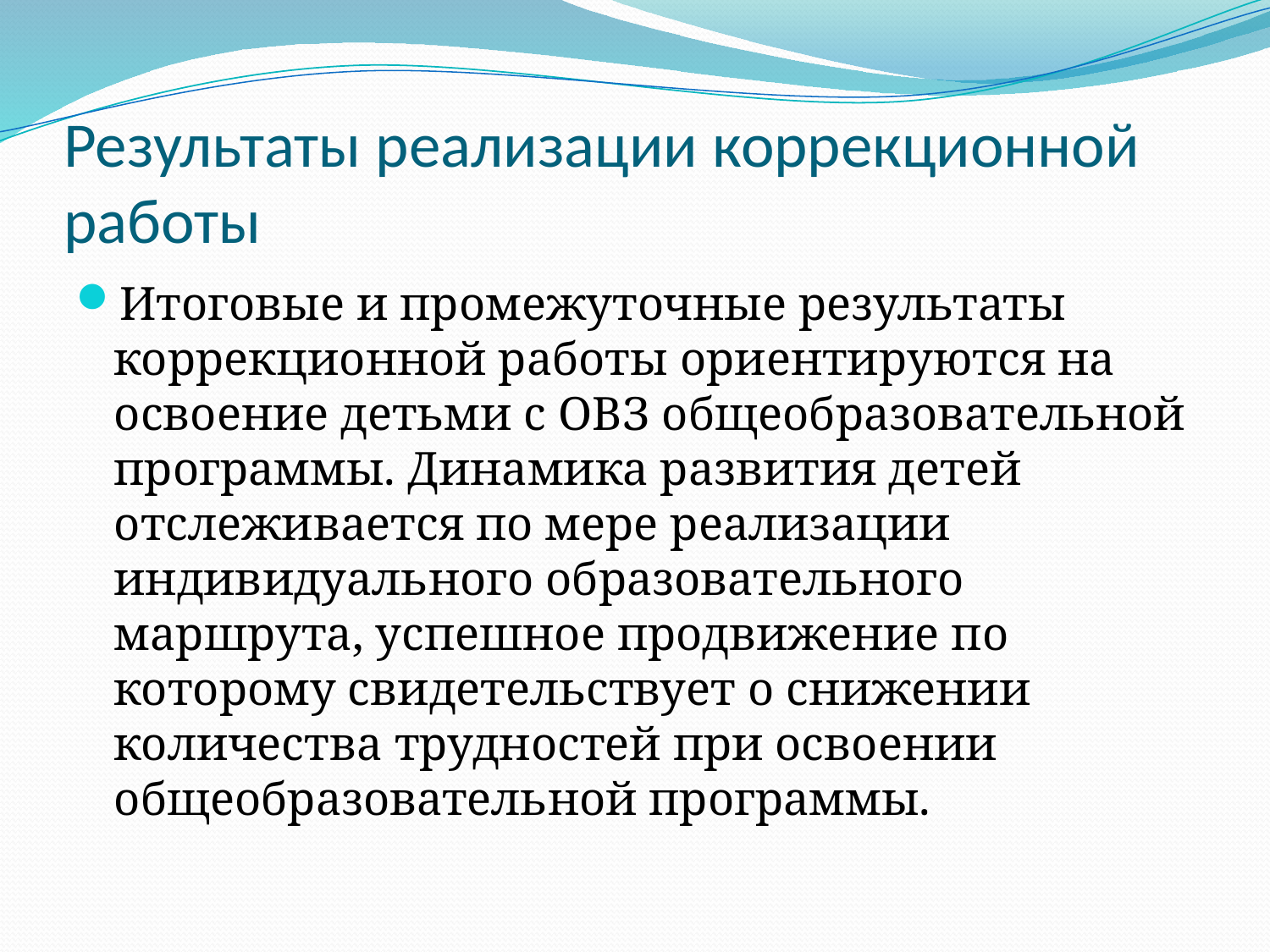

# Результаты реализации коррекционной работы
Итоговые и промежуточные результаты коррекционной работы ориентируются на освоение детьми с ОВЗ общеобразовательной программы. Динамика развития детей отслеживается по мере реализации индивидуального образовательного маршрута, успешное продвижение по которому свидетельствует о снижении количества трудностей при освоении общеобразовательной программы.